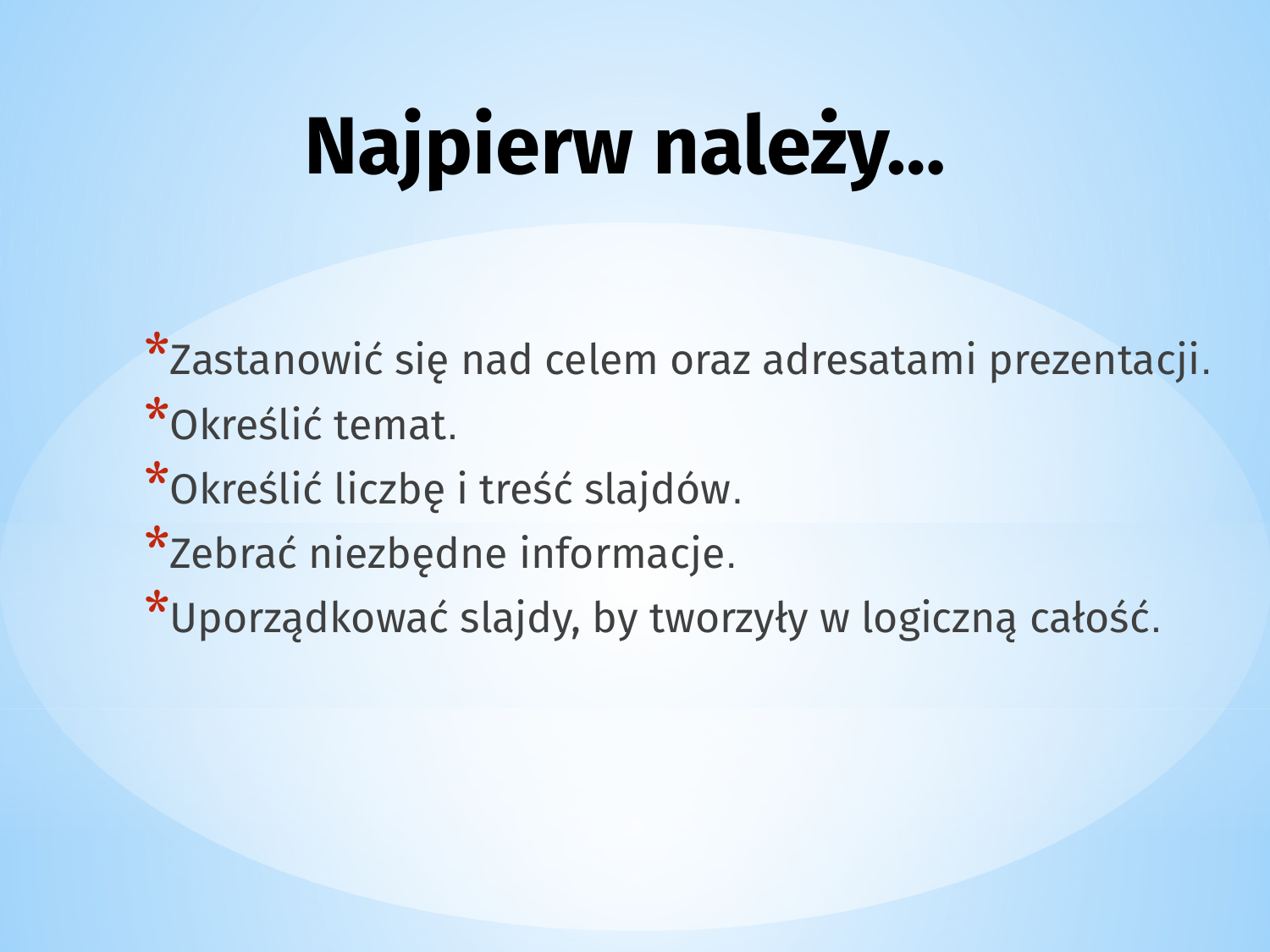

# Najpierw należy…
Zastanowić się nad celem oraz adresatami prezentacji.
Określić temat.
Określić liczbę i treść slajdów.
Zebrać niezbędne informacje.
Uporządkować slajdy, by tworzyły w logiczną całość.